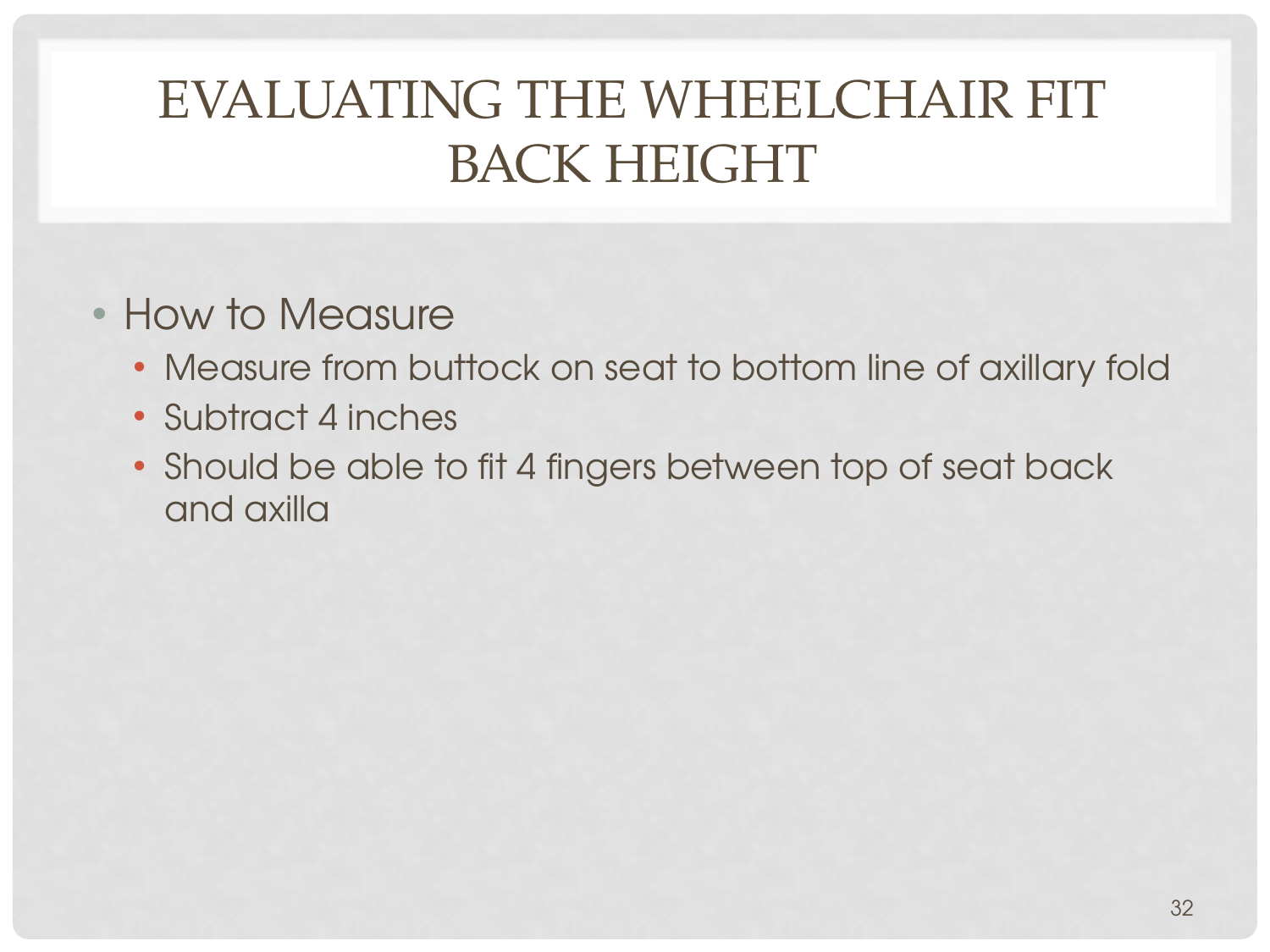

# Evaluating the Wheelchair Fit Back Height

How to Measure
Measure from buttock on seat to bottom line of axillary fold
Subtract 4 inches
Should be able to fit 4 fingers between top of seat back and axilla
32